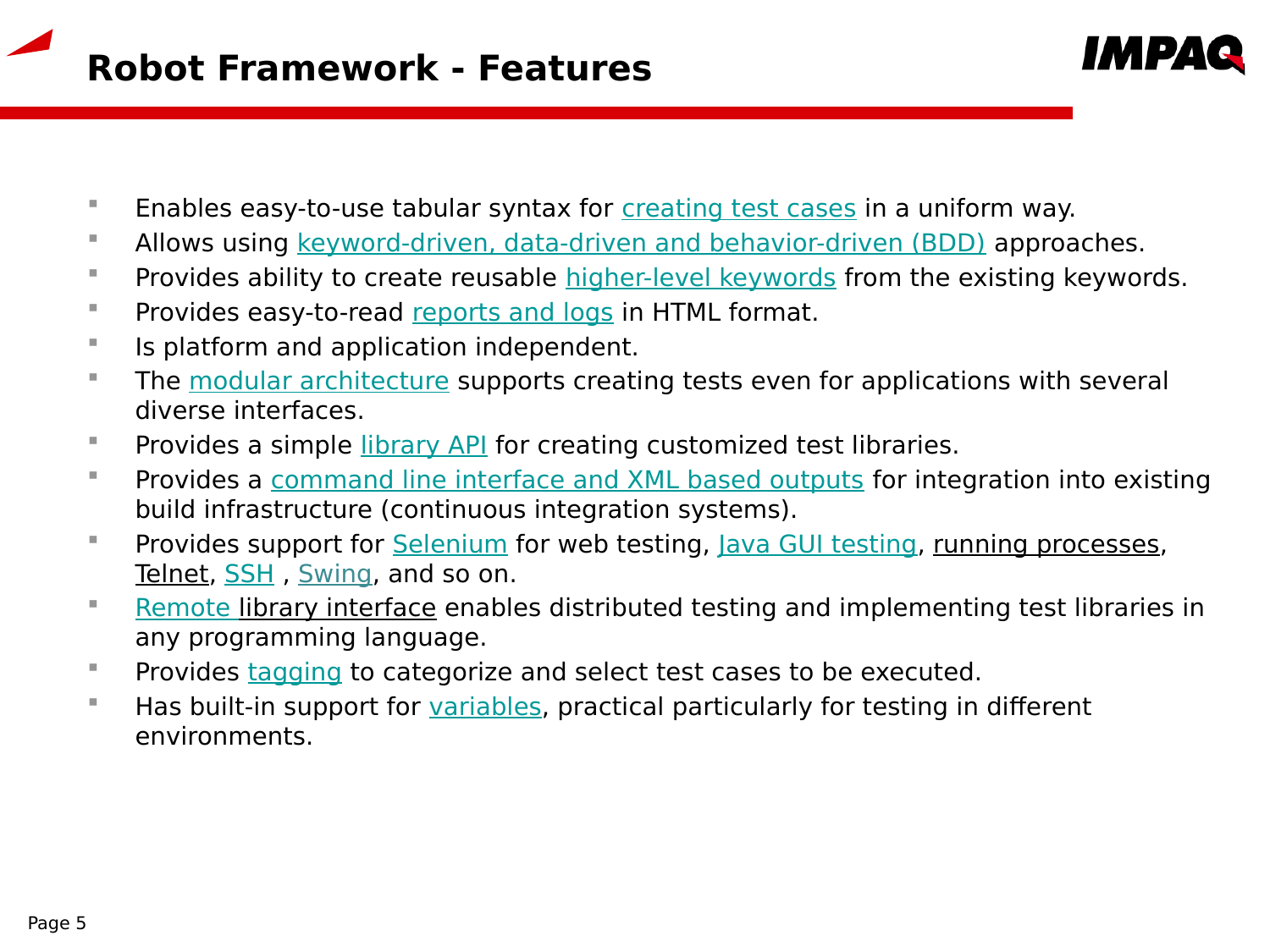

# Robot Framework - Features
Enables easy-to-use tabular syntax for creating test cases in a uniform way.
Allows using keyword-driven, data-driven and behavior-driven (BDD) approaches.
Provides ability to create reusable higher-level keywords from the existing keywords.
Provides easy-to-read reports and logs in HTML format.
Is platform and application independent.
The modular architecture supports creating tests even for applications with several diverse interfaces.
Provides a simple library API for creating customized test libraries.
Provides a command line interface and XML based outputs for integration into existing build infrastructure (continuous integration systems).
Provides support for Selenium for web testing, Java GUI testing, running processes, Telnet, SSH , Swing, and so on.
Remote library interface enables distributed testing and implementing test libraries in any programming language.
Provides tagging to categorize and select test cases to be executed.
Has built-in support for variables, practical particularly for testing in different environments.

Page 5